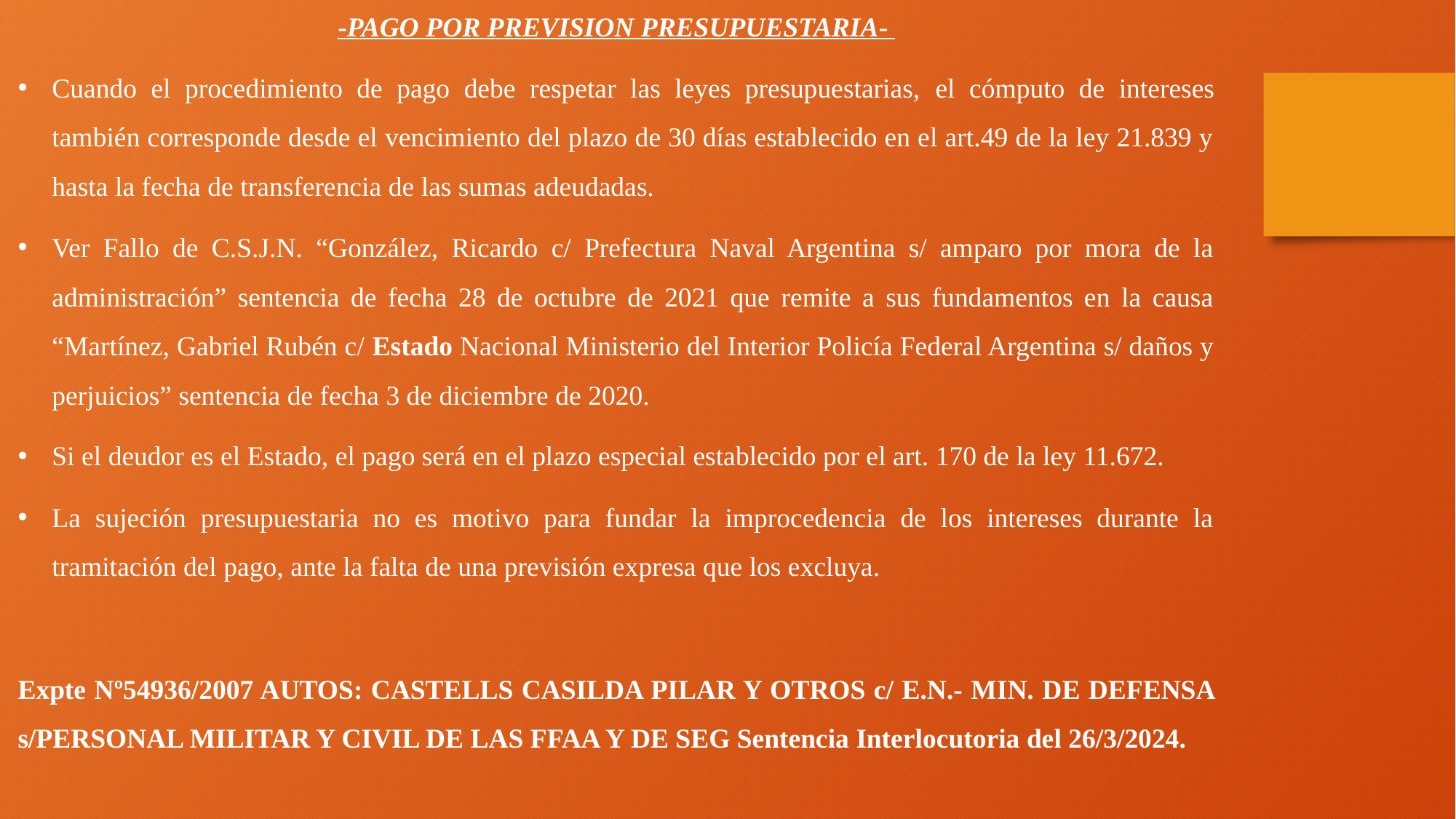

-PAGO POR PREVISION PRESUPUESTARIA-
Cuando el procedimiento de pago debe respetar las leyes presupuestarias, el cómputo de intereses también corresponde desde el vencimiento del plazo de 30 días establecido en el art.49 de la ley 21.839 y hasta la fecha de transferencia de las sumas adeudadas.
Ver Fallo de C.S.J.N. “González, Ricardo c/ Prefectura Naval Argentina s/ amparo por mora de la administración” sentencia de fecha 28 de octubre de 2021 que remite a sus fundamentos en la causa “Martínez, Gabriel Rubén c/ Estado Nacional Ministerio del Interior Policía Federal Argentina s/ daños y perjuicios” sentencia de fecha 3 de diciembre de 2020.
Si el deudor es el Estado, el pago será en el plazo especial establecido por el art. 170 de la ley 11.672.
La sujeción presupuestaria no es motivo para fundar la improcedencia de los intereses durante la tramitación del pago, ante la falta de una previsión expresa que los excluya.

Expte Nº54936/2007 AUTOS: CASTELLS CASILDA PILAR Y OTROS c/ E.N.- MIN. DE DEFENSA s/PERSONAL MILITAR Y CIVIL DE LAS FFAA Y DE SEG Sentencia Interlocutoria del 26/3/2024.